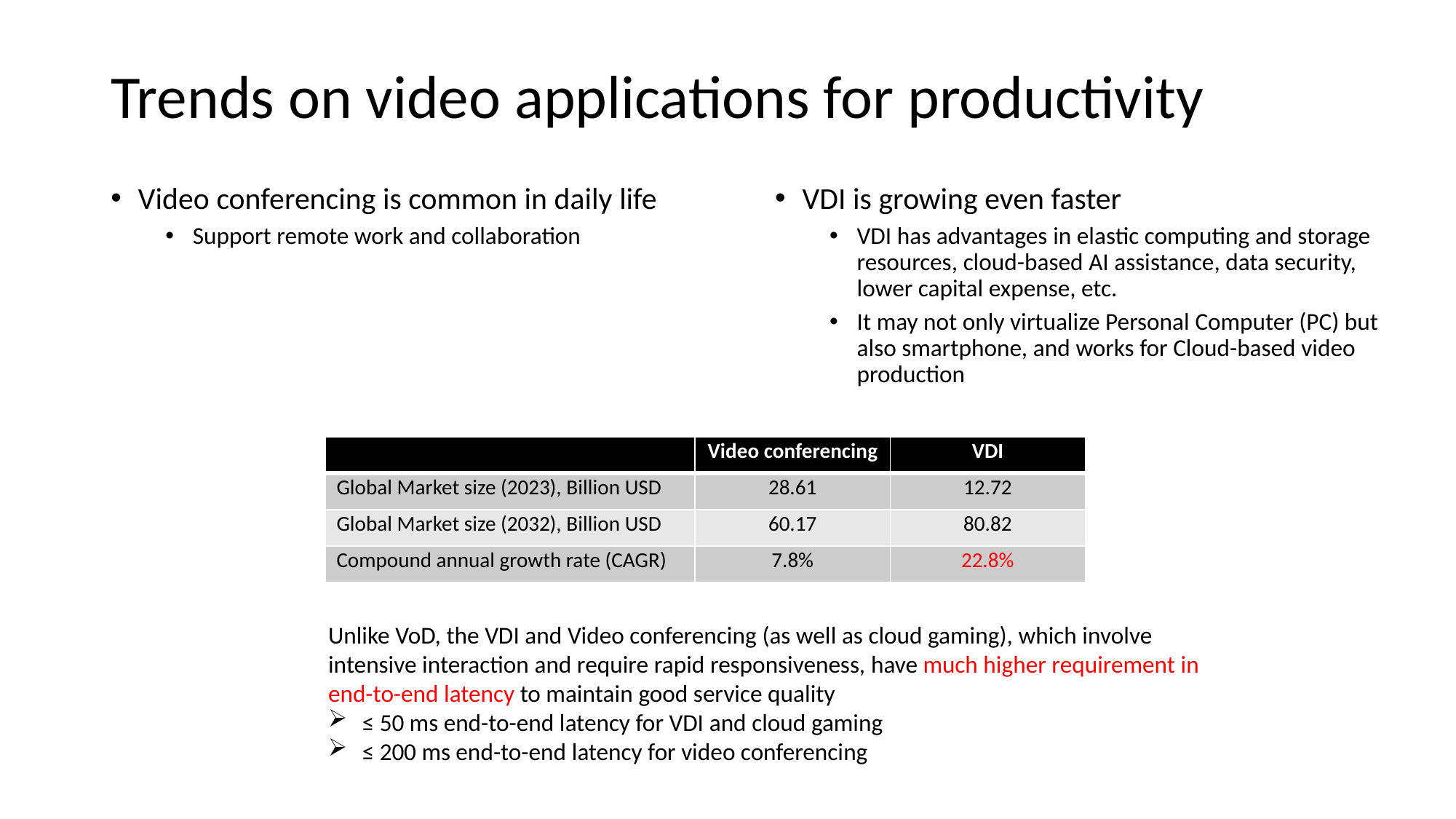

# Trends on video applications for productivity
Video conferencing is common in daily life
Support remote work and collaboration
VDI is growing even faster
VDI has advantages in elastic computing and storage resources, cloud-based AI assistance, data security, lower capital expense, etc.
It may not only virtualize Personal Computer (PC) but also smartphone, and works for Cloud-based video production
|  | Video conferencing | VDI |
| --- | --- | --- |
| Global Market size (2023), Billion USD | 28.61 | 12.72 |
| Global Market size (2032), Billion USD | 60.17 | 80.82 |
| Compound annual growth rate (CAGR) | 7.8% | 22.8% |
Unlike VoD, the VDI and Video conferencing (as well as cloud gaming), which involve intensive interaction and require rapid responsiveness, have much higher requirement in end-to-end latency to maintain good service quality
≤ 50 ms end-to-end latency for VDI and cloud gaming
≤ 200 ms end-to-end latency for video conferencing